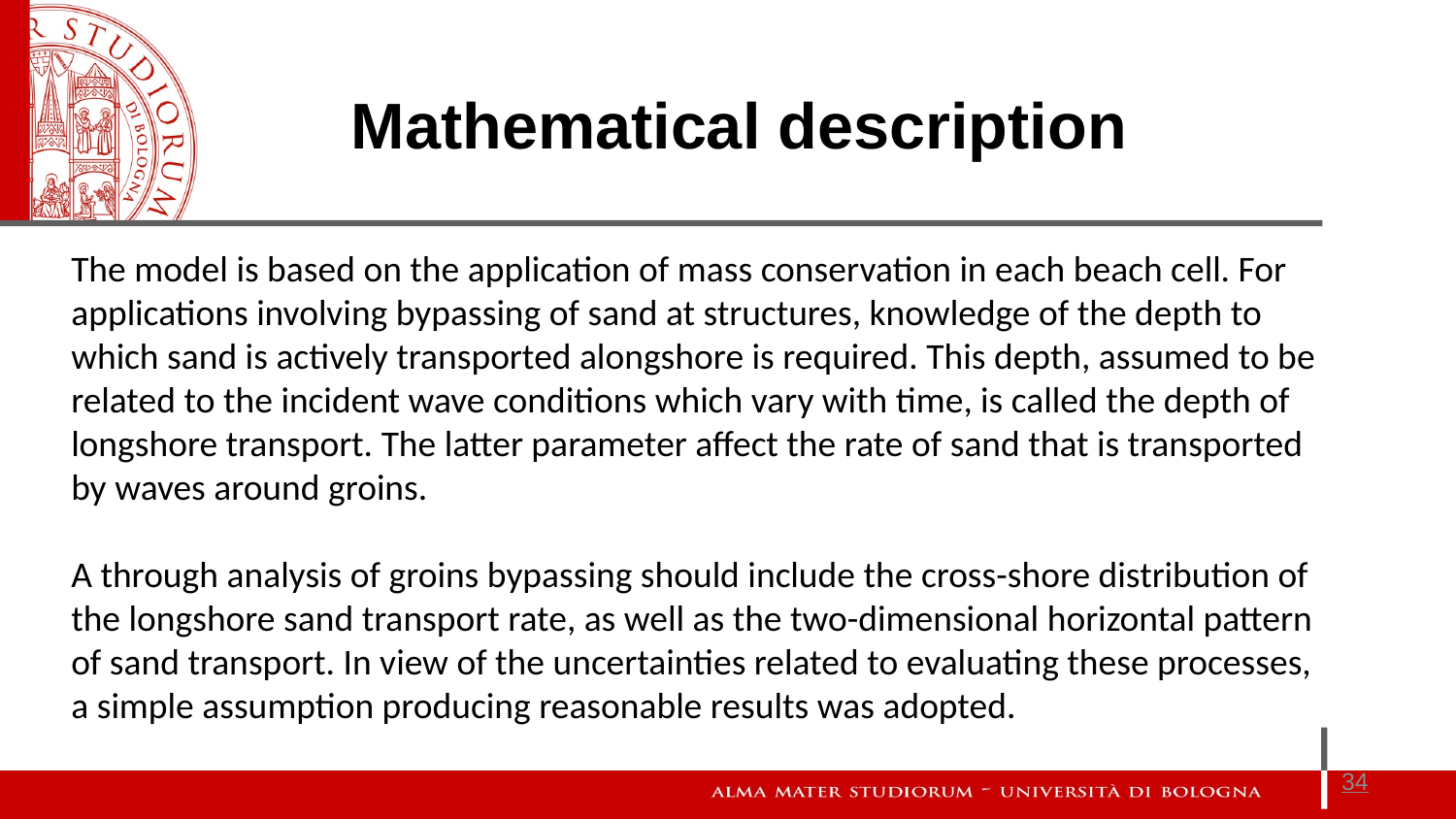

Mathematical description
The model is based on the application of mass conservation in each beach cell. For applications involving bypassing of sand at structures, knowledge of the depth to which sand is actively transported alongshore is required. This depth, assumed to be related to the incident wave conditions which vary with time, is called the depth of longshore transport. The latter parameter affect the rate of sand that is transported by waves around groins.

A through analysis of groins bypassing should include the cross-shore distribution of the longshore sand transport rate, as well as the two-dimensional horizontal pattern of sand transport. In view of the uncertainties related to evaluating these processes, a simple assumption producing reasonable results was adopted.
34